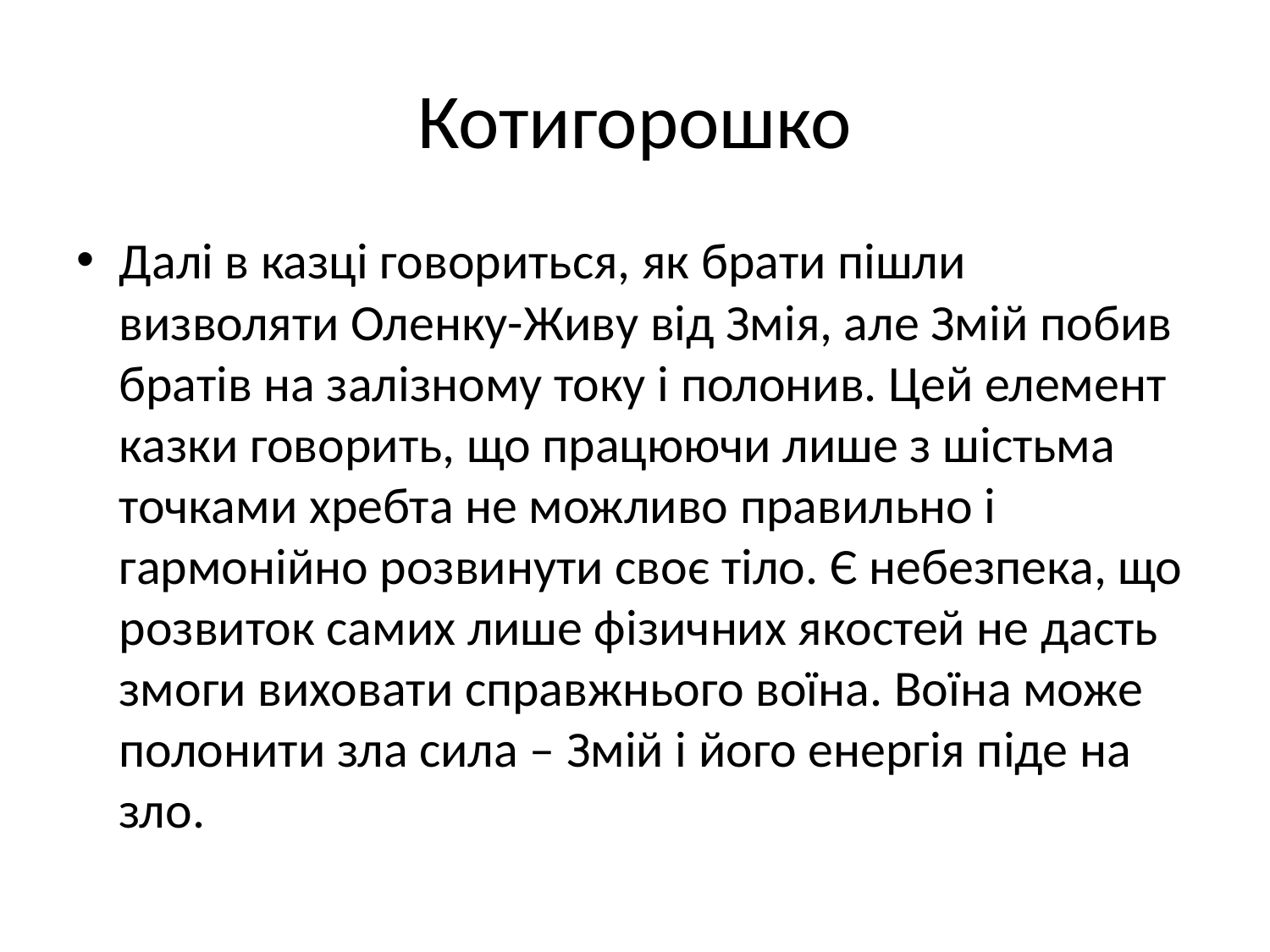

# Котигорошко
Далі в казці говориться, як брати пішли визволяти Оленку-Живу від Змія, але Змій побив братів на залізному току і полонив. Цей елемент казки говорить, що працюючи лише з шістьма точками хребта не можливо правильно і гармонійно розвинути своє тіло. Є небезпека, що розвиток самих лише фізичних якостей не дасть змоги виховати справжнього воїна. Воїна може полонити зла сила – Змій і його енергія піде на зло.